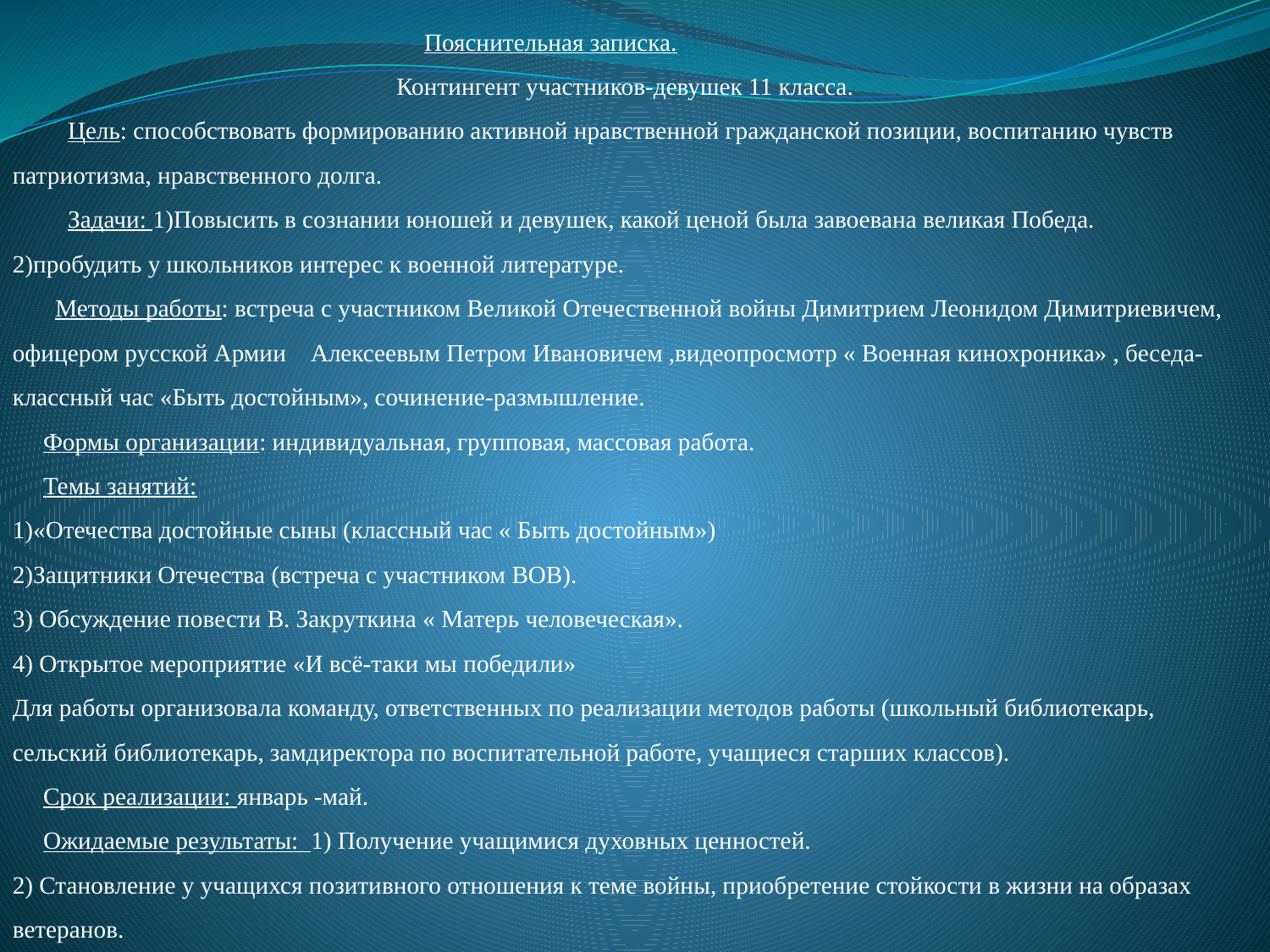

Пояснительная записка.
Контингент участников-девушек 11 класса.
         Цель: способствовать формированию активной нравственной гражданской позиции, воспитанию чувств патриотизма, нравственного долга.
         Задачи: 1)Повысить в сознании юношей и девушек, какой ценой была завоевана великая Победа.
2)пробудить у школьников интерес к военной литературе.
       Методы работы: встреча с участником Великой Отечественной войны Димитрием Леонидом Димитриевичем,  офицером русской Армии    Алексеевым Петром Ивановичем ,видеопросмотр « Военная кинохроника» , беседа-классный час «Быть достойным», сочинение-размышление.
     Формы организации: индивидуальная, групповая, массовая работа.
     Темы занятий:
1)«Отечества достойные сыны (классный час « Быть достойным»)
2)Защитники Отечества (встреча с участником ВОВ).
3) Обсуждение повести В. Закруткина « Матерь человеческая».
4) Открытое мероприятие «И всё-таки мы победили»
Для работы организовала команду, ответственных по реализации методов работы (школьный библиотекарь, сельский библиотекарь, замдиректора по воспитательной работе, учащиеся старших классов).
     Срок реализации: январь -май.
     Ожидаемые результаты:  1) Получение учащимися духовных ценностей.
2) Становление у учащихся позитивного отношения к теме войны, приобретение стойкости в жизни на образах ветеранов.